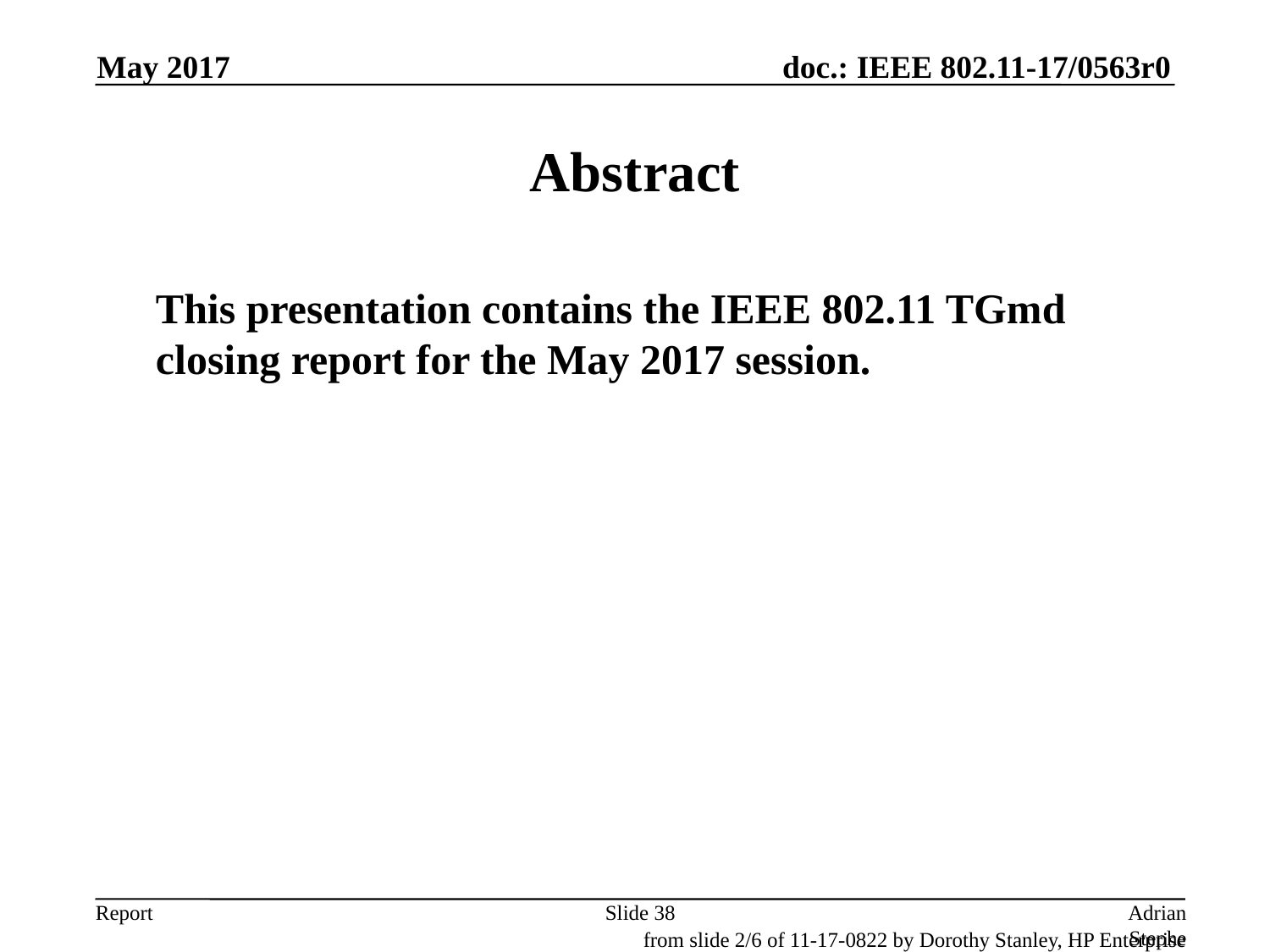

May 2017
# Abstract
	This presentation contains the IEEE 802.11 TGmd closing report for the May 2017 session.
Slide 38
Adrian Stephens, Intel Corporation
from slide 2/6 of 11-17-0822 by Dorothy Stanley, HP Enterprise